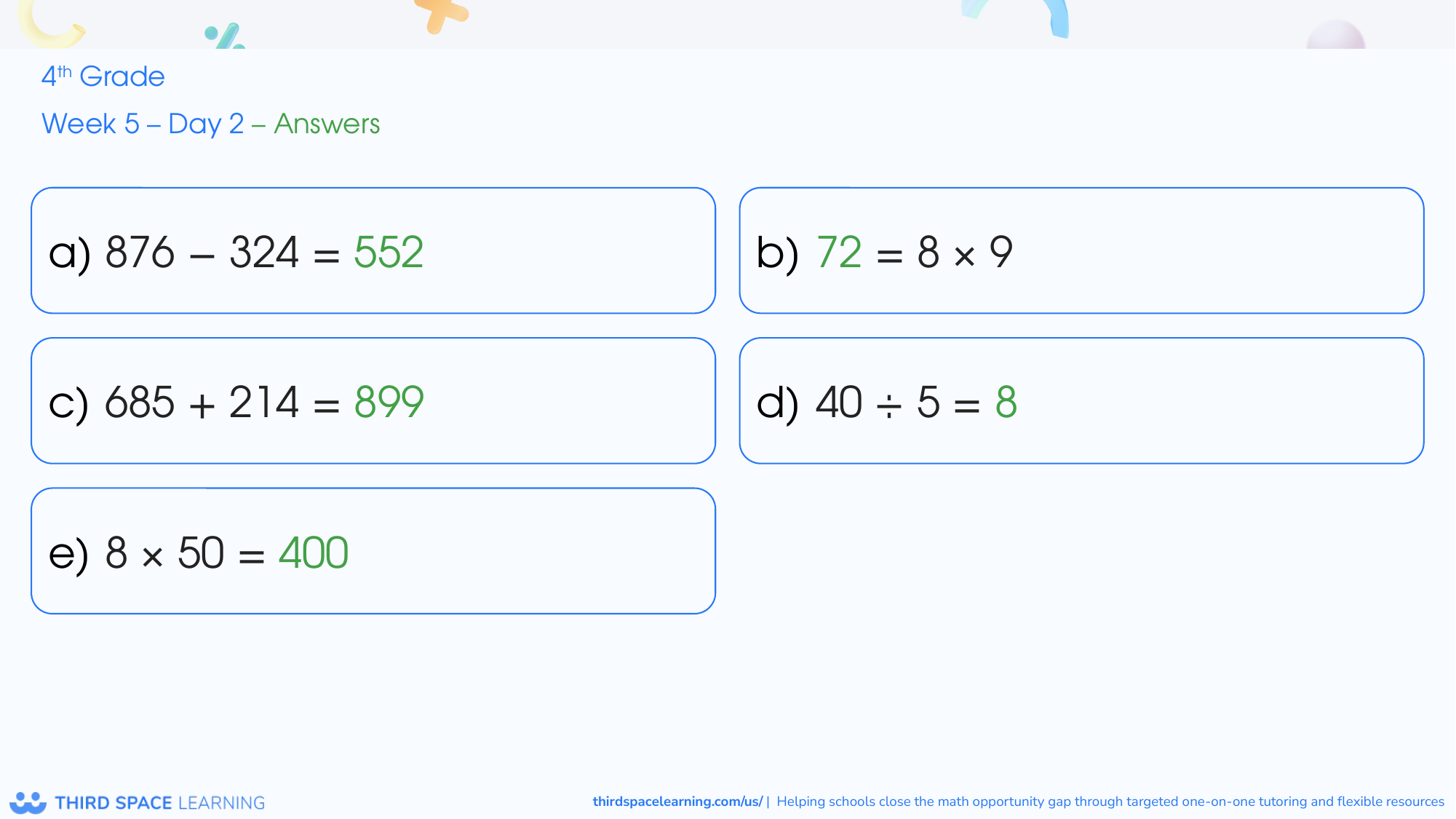

4th Grade
Week 5 – Day 2 – Answers
876 − 324 = 552
72 = 8 × 9
685 + 214 = 899
40 ÷ 5 = 8
8 × 50 = 400